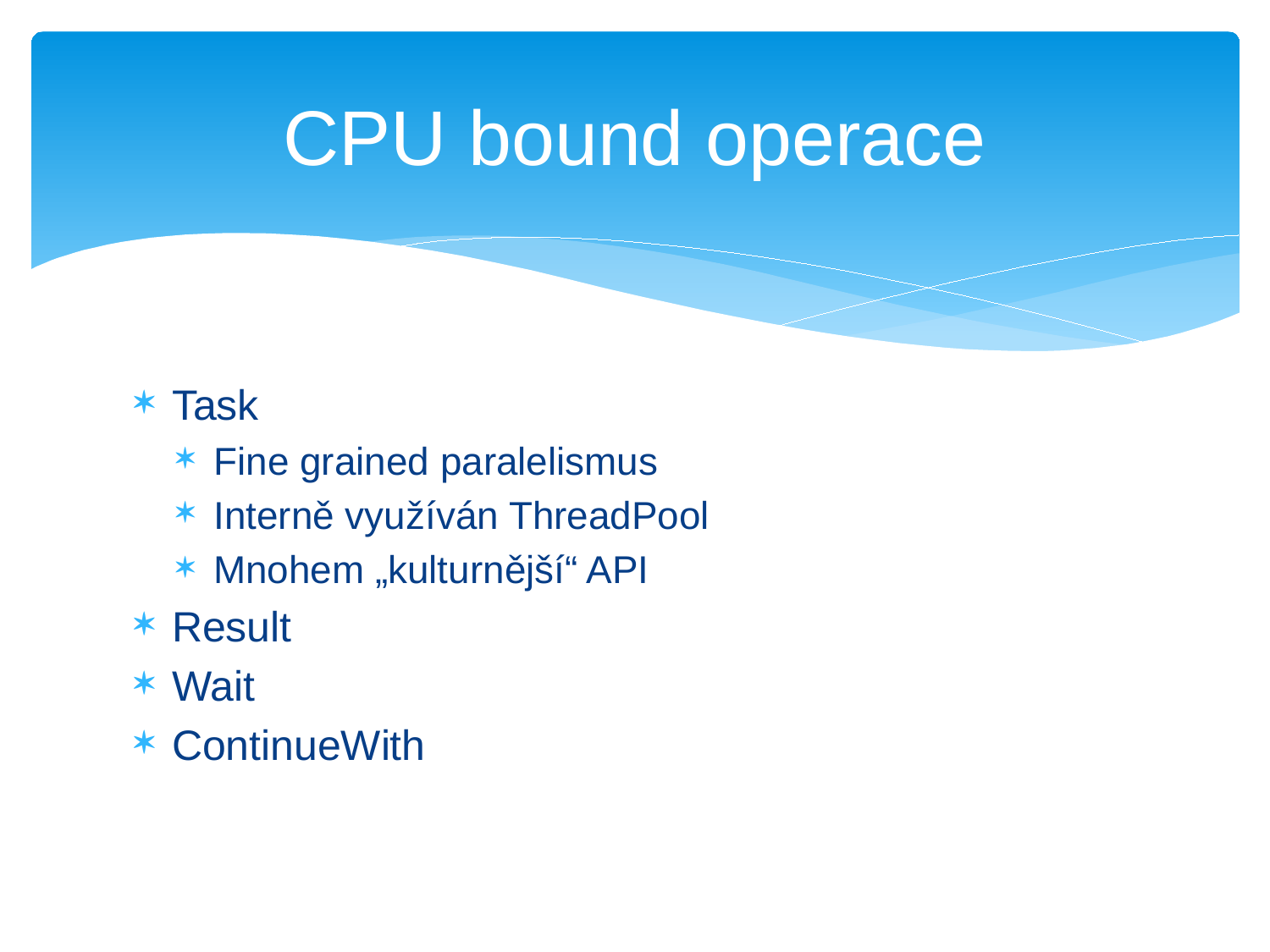

# CPU bound operace
Task
Fine grained paralelismus
Interně využíván ThreadPool
Mnohem „kulturnější“ API
Result
Wait
ContinueWith